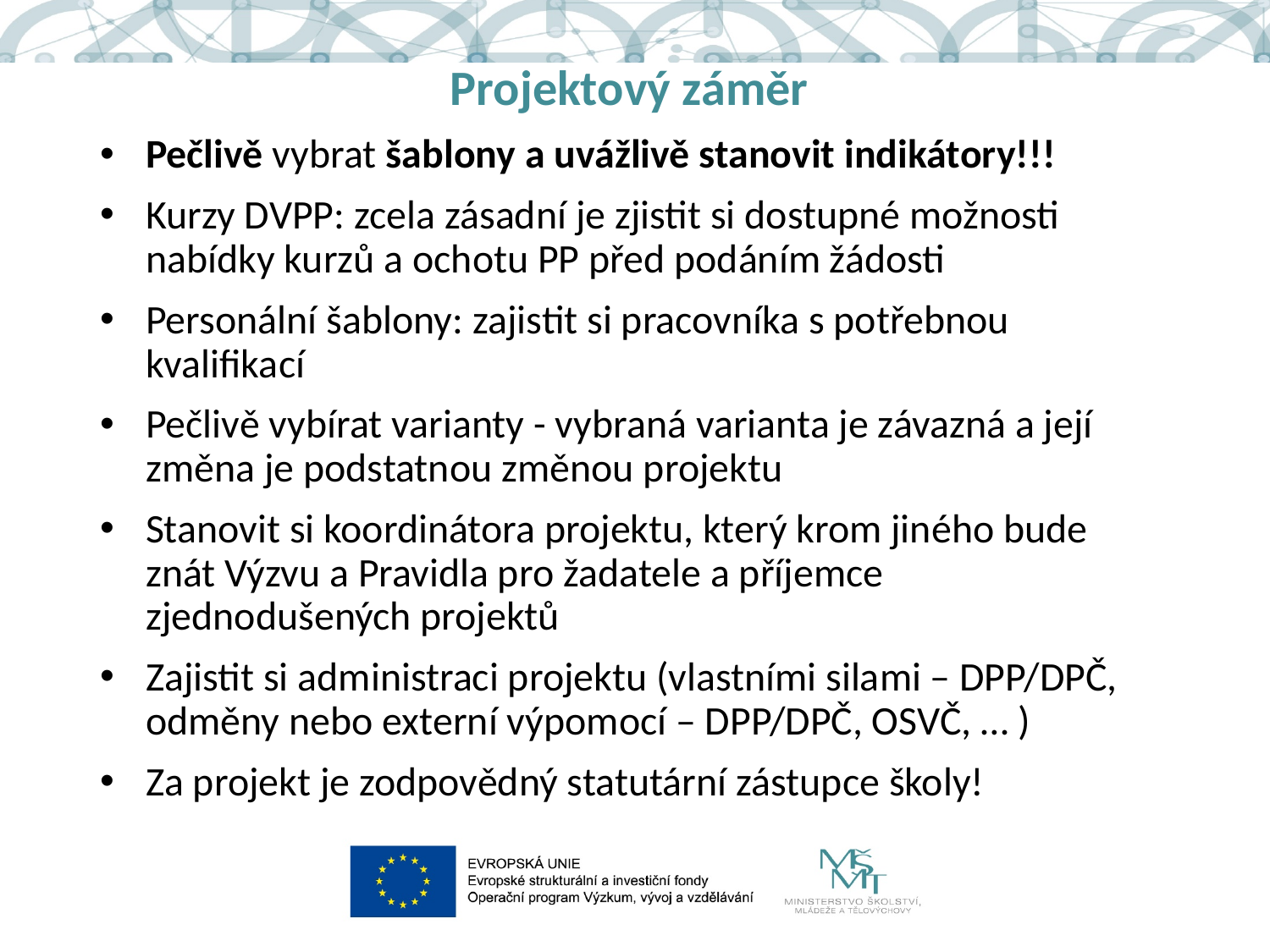

# Projektový záměr
Pečlivě vybrat šablony a uvážlivě stanovit indikátory!!!
Kurzy DVPP: zcela zásadní je zjistit si dostupné možnosti nabídky kurzů a ochotu PP před podáním žádosti
Personální šablony: zajistit si pracovníka s potřebnou kvalifikací
Pečlivě vybírat varianty - vybraná varianta je závazná a její změna je podstatnou změnou projektu
Stanovit si koordinátora projektu, který krom jiného bude znát Výzvu a Pravidla pro žadatele a příjemce zjednodušených projektů
Zajistit si administraci projektu (vlastními silami – DPP/DPČ, odměny nebo externí výpomocí – DPP/DPČ, OSVČ, … )
Za projekt je zodpovědný statutární zástupce školy!